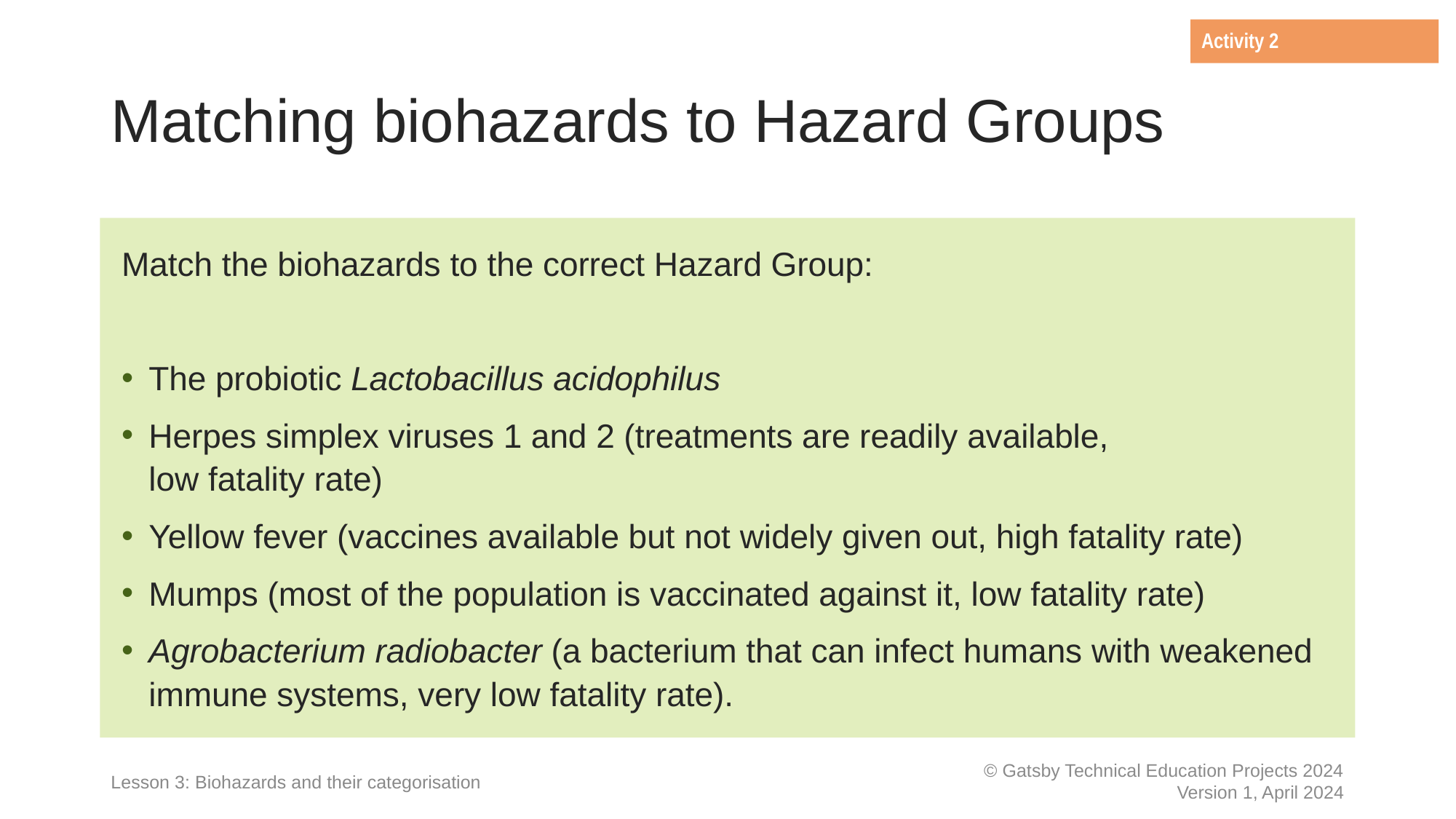

Activity 2
# Matching biohazards to Hazard Groups
Match the biohazards to the correct Hazard Group:

The probiotic Lactobacillus acidophilus
Herpes simplex viruses 1 and 2 (treatments are readily available,
low fatality rate)
Yellow fever (vaccines available but not widely given out, high fatality rate)
Mumps (most of the population is vaccinated against it, low fatality rate)
Agrobacterium radiobacter (a bacterium that can infect humans with weakened immune systems, very low fatality rate).

Lesson 3: Biohazards and their categorisation